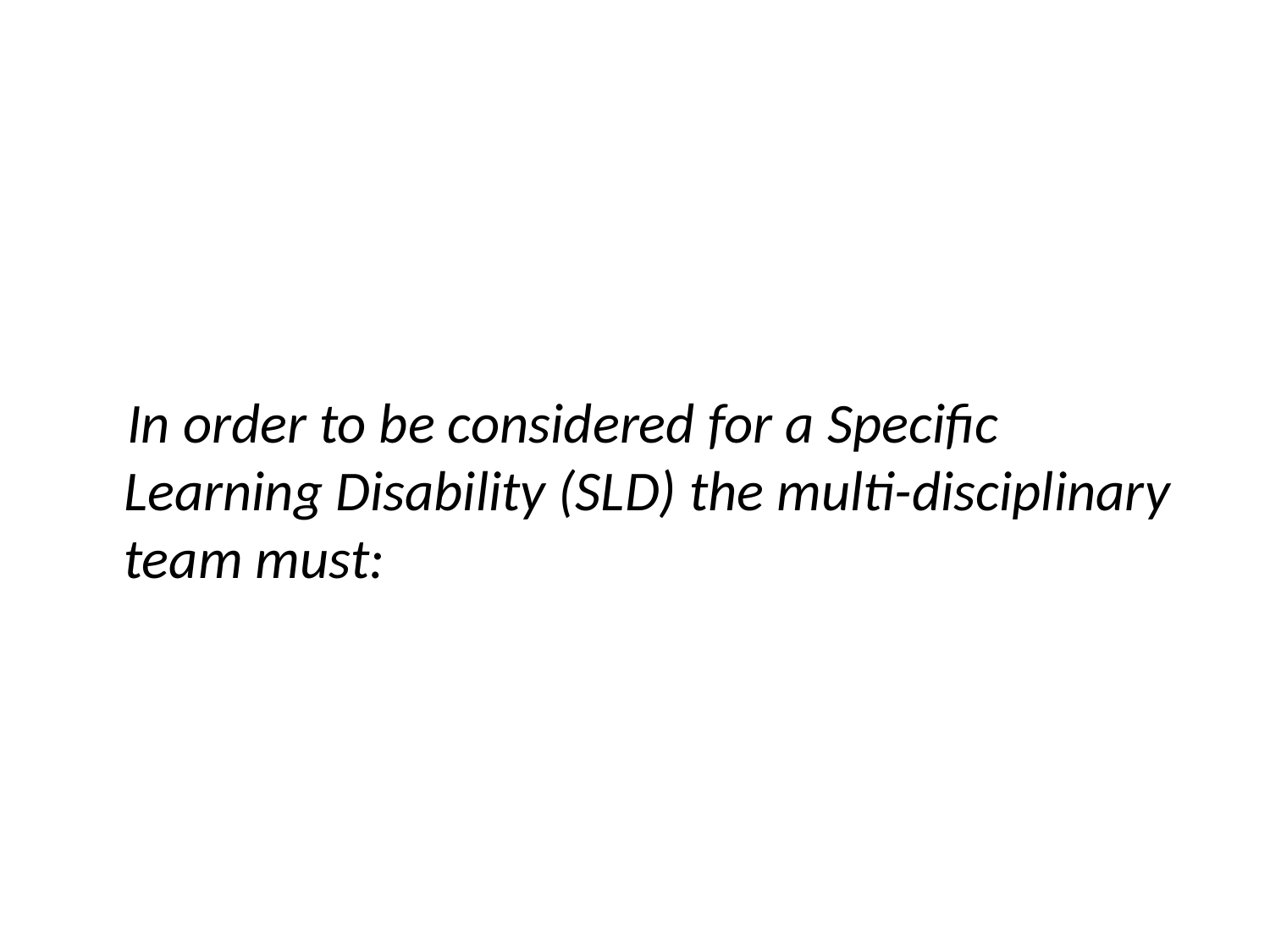

#

    In order to be considered for a Specific Learning Disability (SLD) the multi-disciplinary team must: